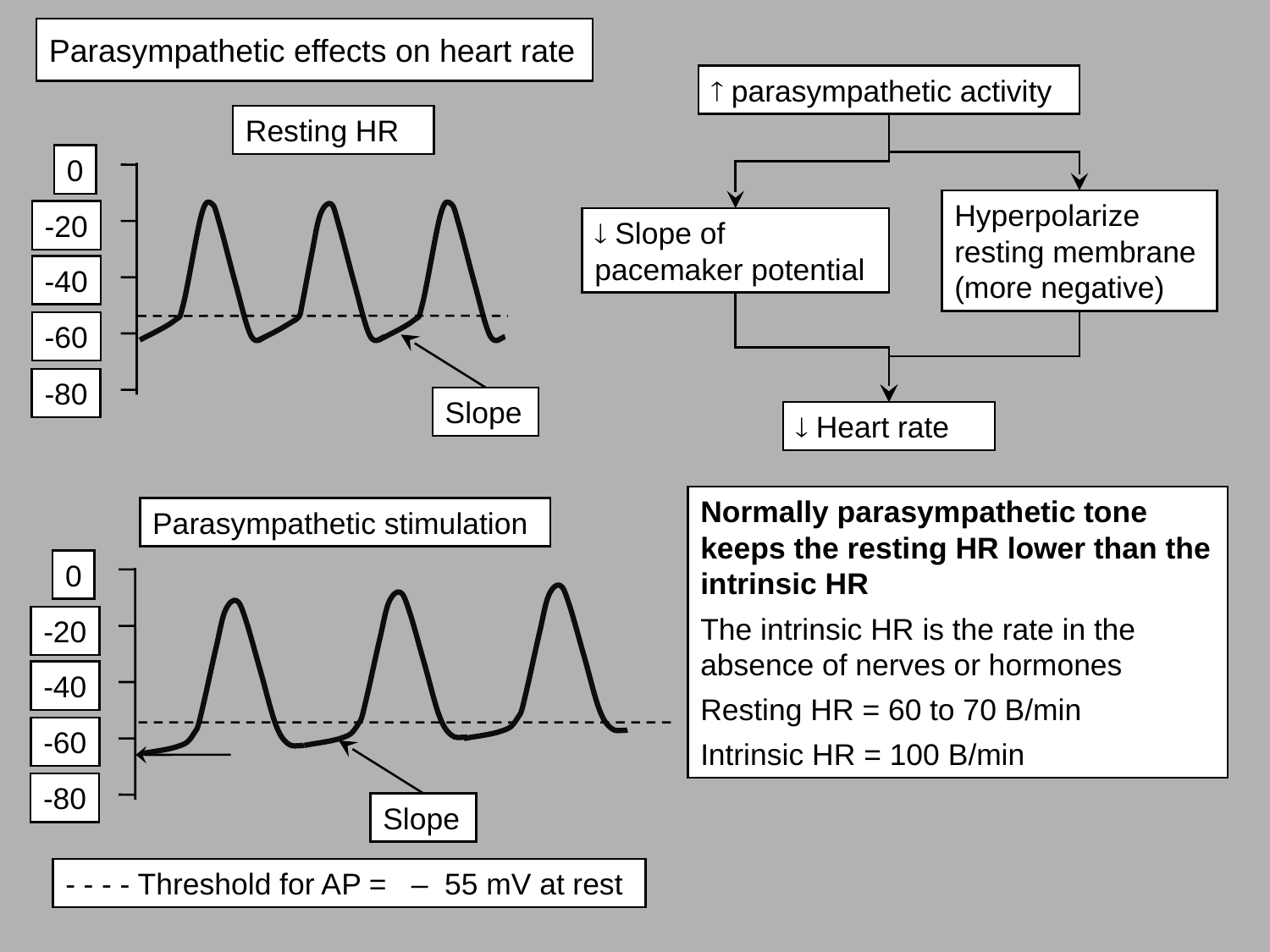

# Parasympathetic effects on heart rate
↑ parasympathetic activity
Hyperpolarize resting membrane (more negative)
↓ Slope of pacemaker potential
↓ Heart rate
Resting HR
0

-20

-40

-60

-80

Slope
Normally parasympathetic tone keeps the resting HR lower than the intrinsic HR
The intrinsic HR is the rate in the absence of nerves or hormones
Resting HR = 60 to 70 B/min
Intrinsic HR = 100 B/min
Parasympathetic stimulation
0

-20

-40

-60

Slope

-80

- - - - Threshold for AP =   –  55 mV at rest